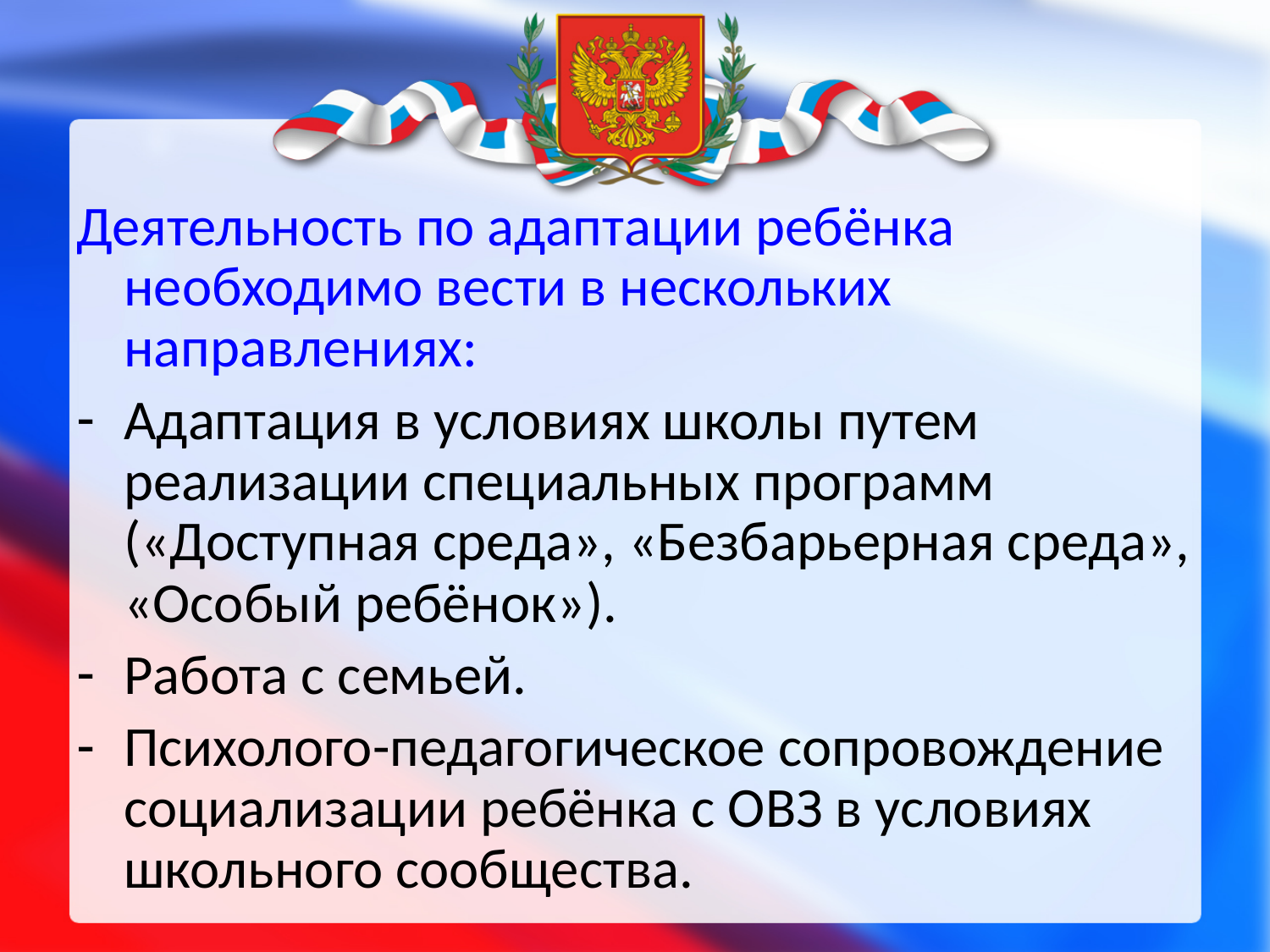

Деятельность по адаптации ребёнка необходимо вести в нескольких направлениях:
Адаптация в условиях школы путем реализации специальных программ («Доступная среда», «Безбарьерная среда», «Особый ребёнок»).
Работа с семьей.
Психолого-педагогическое сопровождение социализации ребёнка с ОВЗ в условиях школьного сообщества.